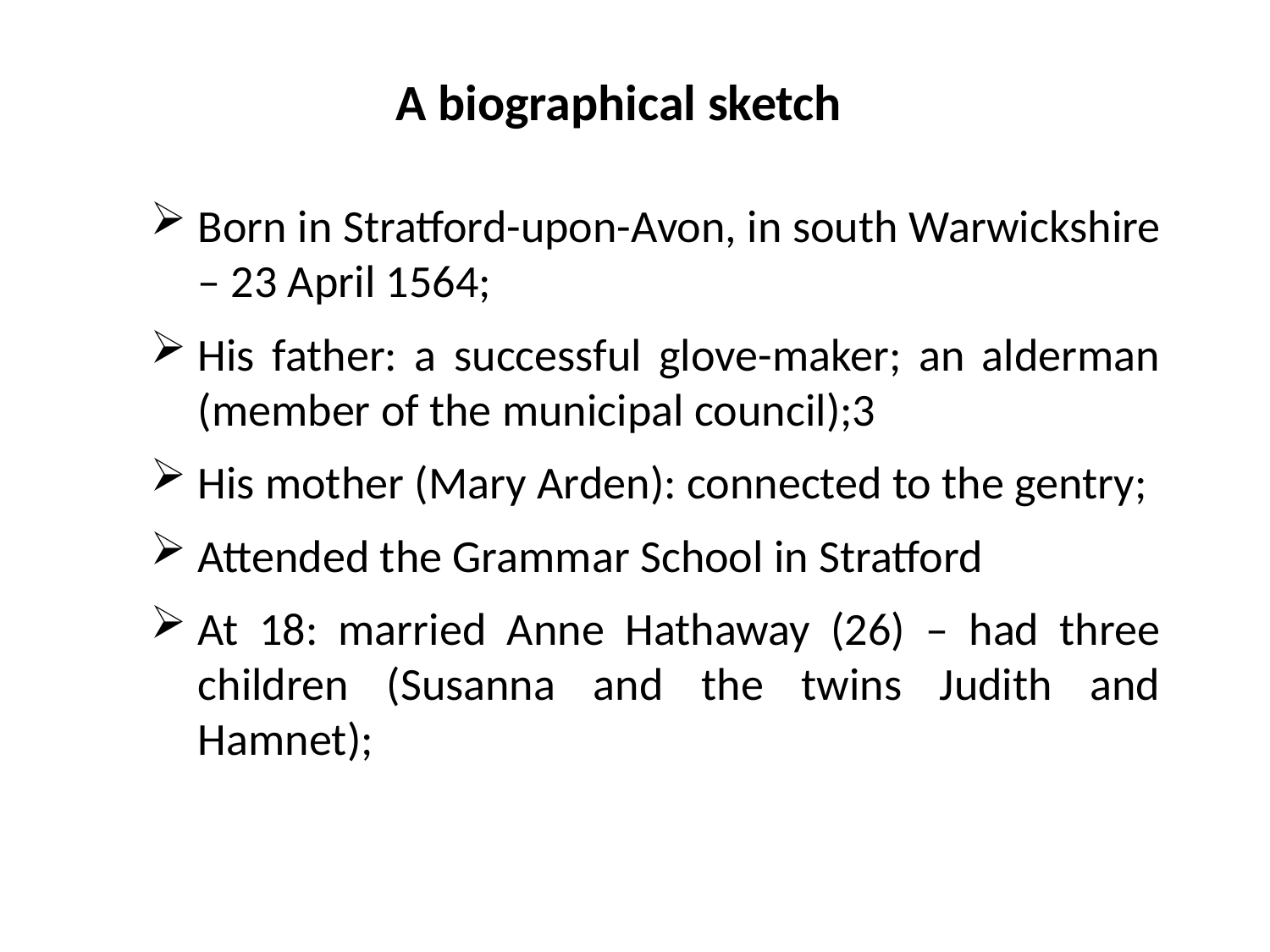

# A biographical sketch
Born in Stratford-upon-Avon, in south Warwickshire – 23 April 1564;
His father: a successful glove-maker; an alderman (member of the municipal council);3
His mother (Mary Arden): connected to the gentry;
Attended the Grammar School in Stratford
At 18: married Anne Hathaway (26) – had three children (Susanna and the twins Judith and Hamnet);